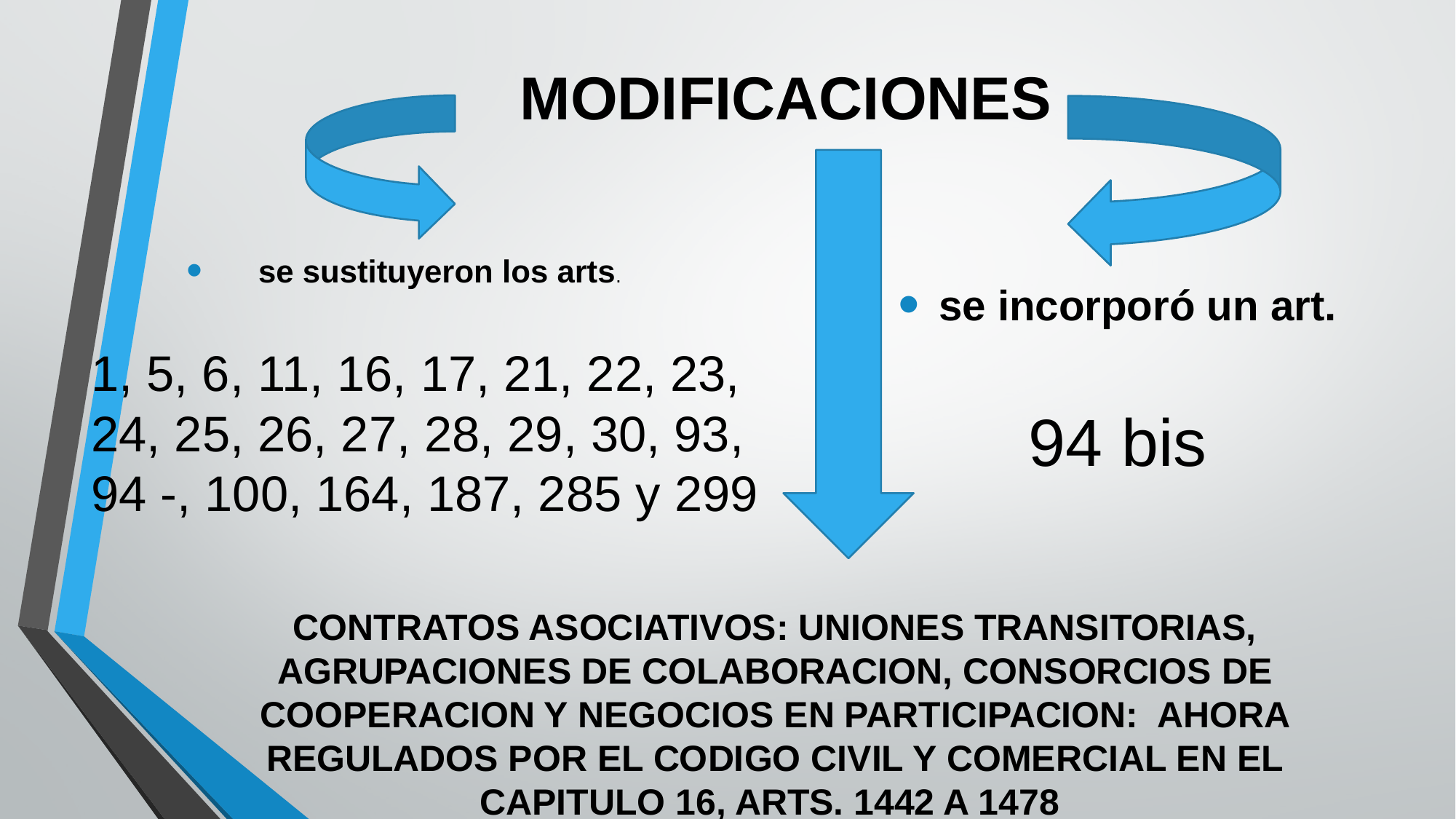

# MODIFICACIONES

se sustituyeron los arts.

1, 5, 6, 11, 16, 17, 21, 22, 23, 24, 25, 26, 27, 28, 29, 30, 93, 94 -, 100, 164, 187, 285 y 299
se incorporó un art.

94 bis
CONTRATOS ASOCIATIVOS: UNIONES TRANSITORIAS, AGRUPACIONES DE COLABORACION, CONSORCIOS DE COOPERACION Y NEGOCIOS EN PARTICIPACION:  AHORA REGULADOS POR EL CODIGO CIVIL Y COMERCIAL EN EL CAPITULO 16, ARTS. 1442 A 1478